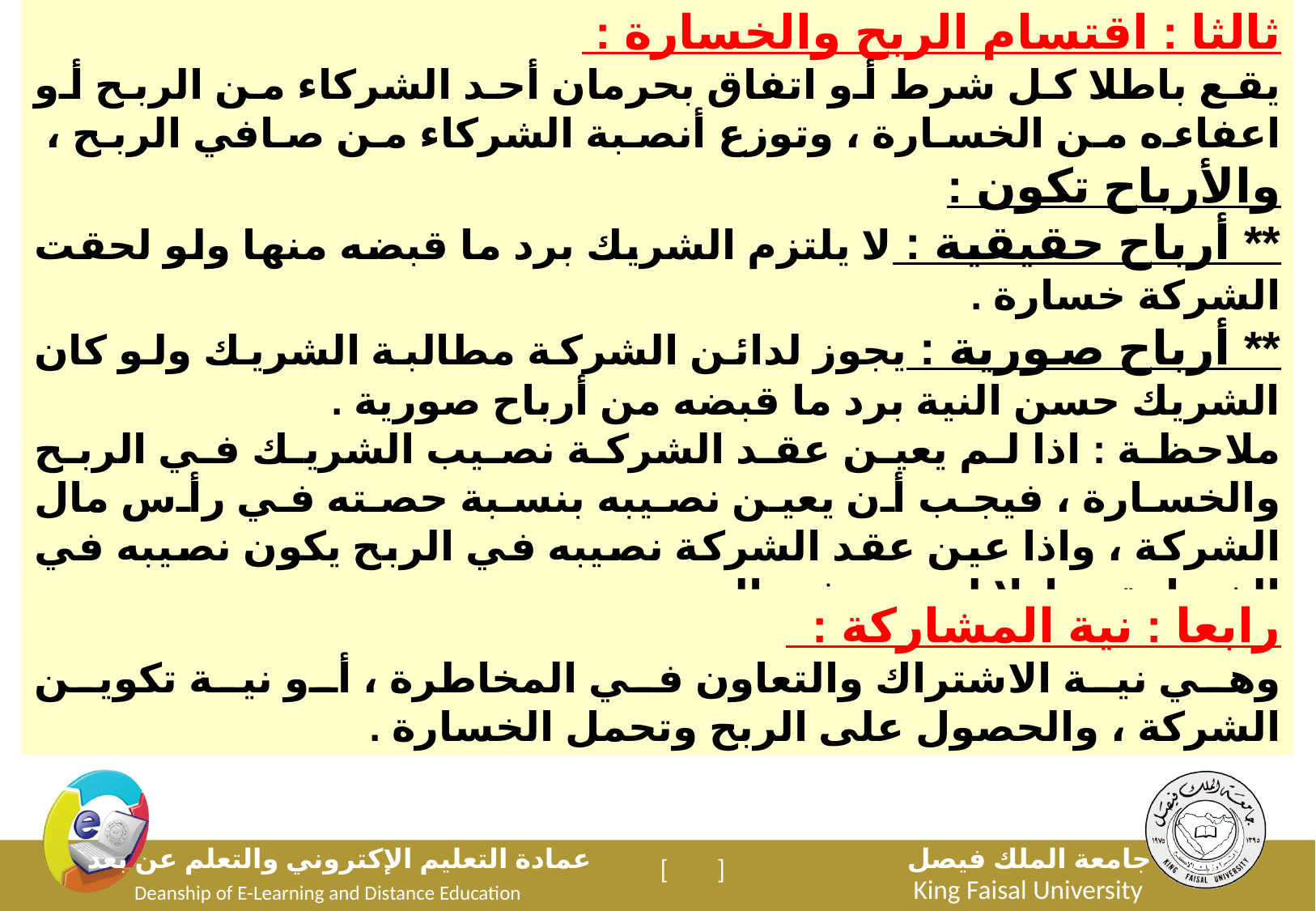

ثالثا : اقتسام الربح والخسارة :
يقع باطلا كل شرط أو اتفاق بحرمان أحد الشركاء من الربح أو اعفاءه من الخسارة ، وتوزع أنصبة الشركاء من صافي الربح ،  والأرباح تكون :
** أرباح حقيقية : لا يلتزم الشريك برد ما قبضه منها ولو لحقت الشركة خسارة .
** أرباح صورية : يجوز لدائن الشركة مطالبة الشريك ولو كان الشريك حسن النية برد ما قبضه من أرباح صورية .
ملاحظة : اذا لم يعين عقد الشركة نصيب الشريك في الربح والخسارة ، فيجب أن يعين نصيبه بنسبة حصته في رأس مال الشركة ، واذا عين عقد الشركة نصيبه في الربح يكون نصيبه في الخسارة معادلا لنصيبه في الربح .
رابعا : نية المشاركة :
وهي نية الاشتراك والتعاون في المخاطرة ، أو نية تكوين الشركة ، والحصول على الربح وتحمل الخسارة .